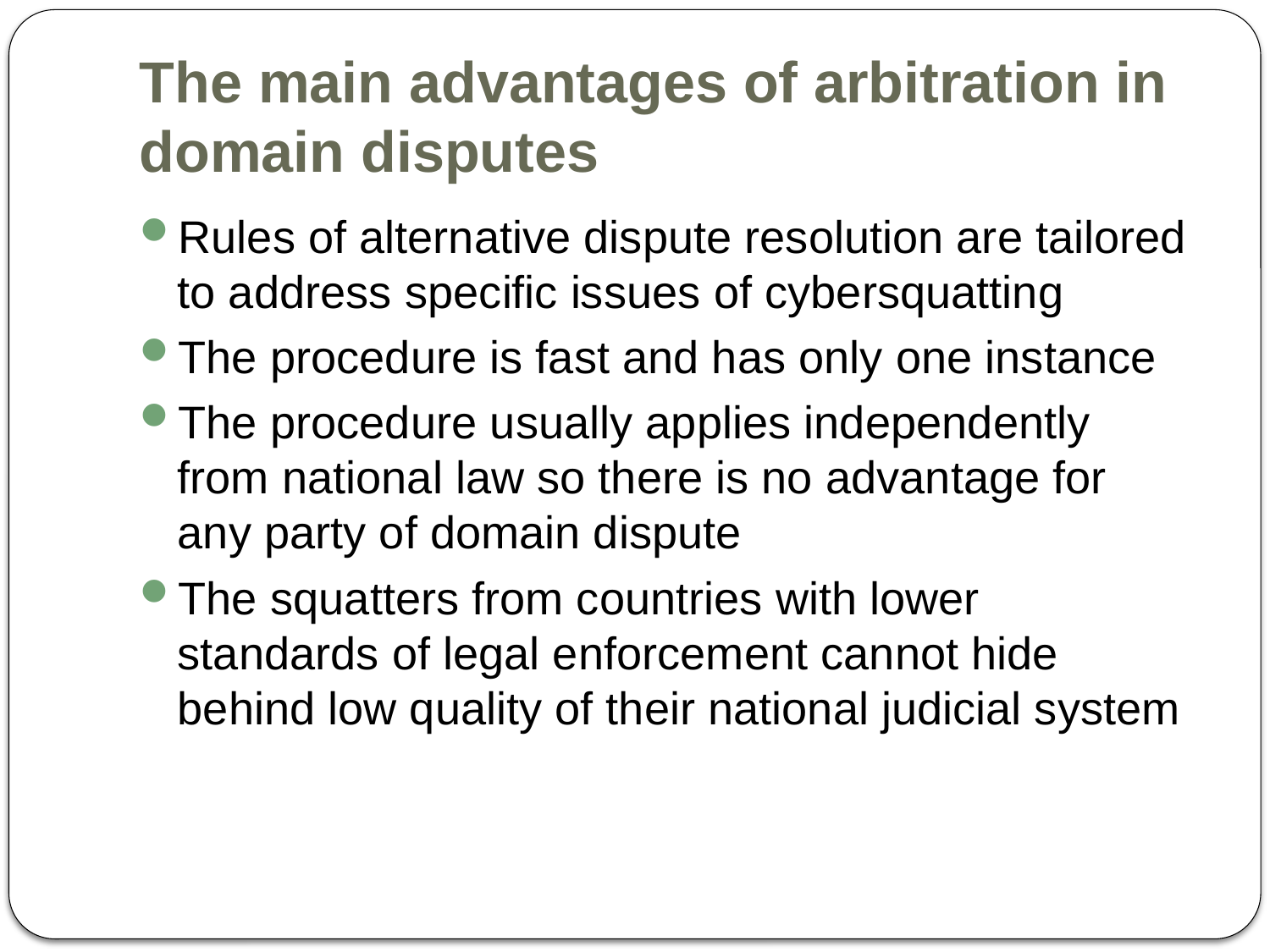

# The main advantages of arbitration in domain disputes
Rules of alternative dispute resolution are tailored to address specific issues of cybersquatting
The procedure is fast and has only one instance
The procedure usually applies independently from national law so there is no advantage for any party of domain dispute
The squatters from countries with lower standards of legal enforcement cannot hide behind low quality of their national judicial system